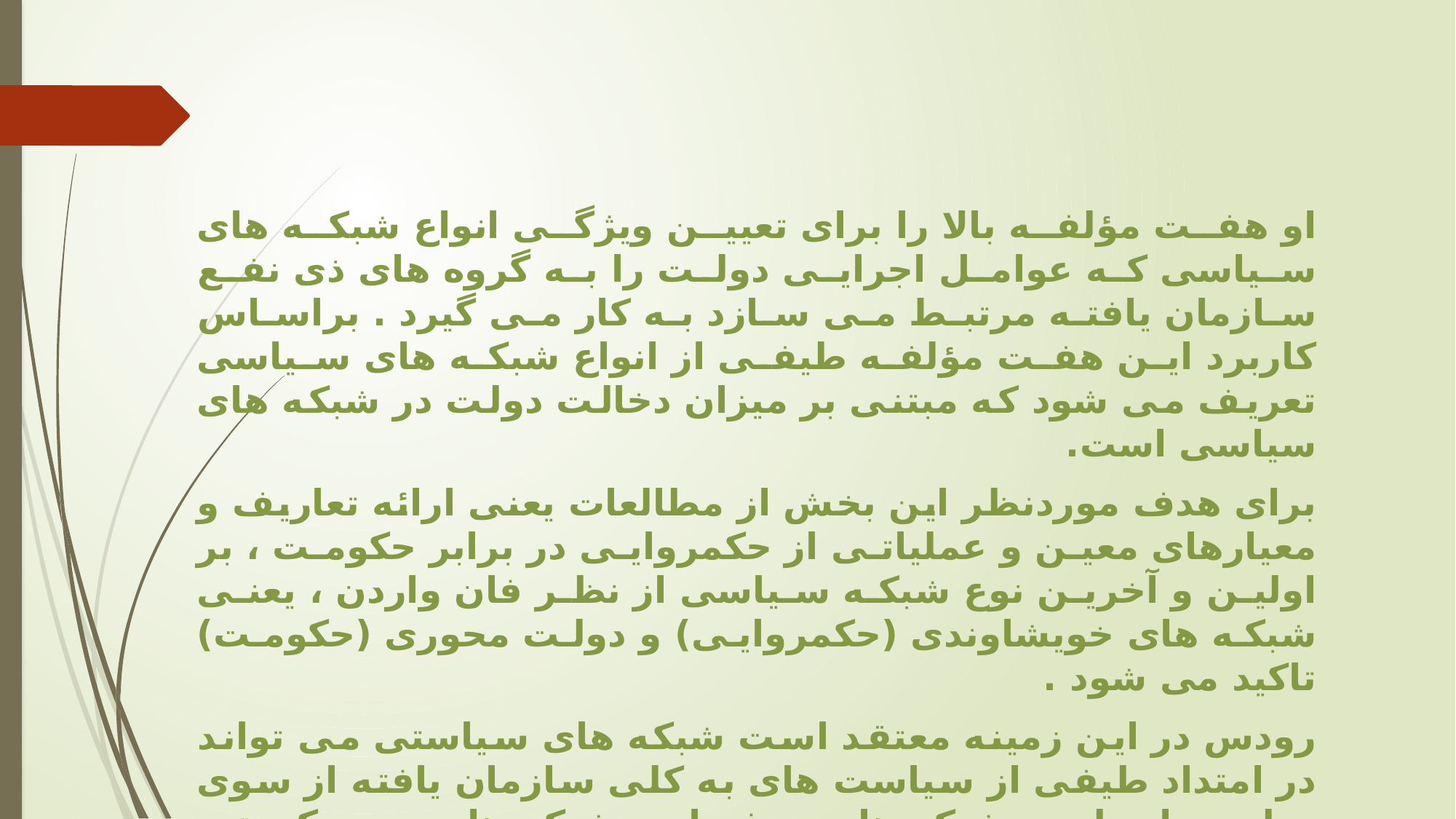

او هفت مؤلفه بالا را برای تعیین ویژگی انواع شبکه های سیاسی که عوامل اجرایی دولت را به گروه های ذی نفع سازمان یافته مرتبط می سازد به کار می گیرد . براساس کاربرد این هفت مؤلفه طیفی از انواع شبکه های سیاسی تعریف می شود که مبتنی بر میزان دخالت دولت در شبکه های سیاسی است.
برای هدف موردنظر این بخش از مطالعات یعنی ارائه تعاریف و معیارهای معین و عملیاتی از حکمروایی در برابر حکومت ، بر اولین و آخرین نوع شبکه سیاسی از نظر فان واردن ، یعنی شبکه های خویشاوندی (حکمروایی) و دولت محوری (حکومت) تاکید می شود .
رودس در این زمینه معتقد است شبکه های سیاستی می تواند در امتداد طیفی از سیاست های به کلی سازمان یافته از سوی دولت و از طریق شبکه های حرفه ای ، شبکه های بین حکومتی و شبکه های تولیدکننده از یک طرف آغاز ش ود و تا شبکه های خود سازمان ده خویشاوندی در طرف دیگر گسترش یابد.